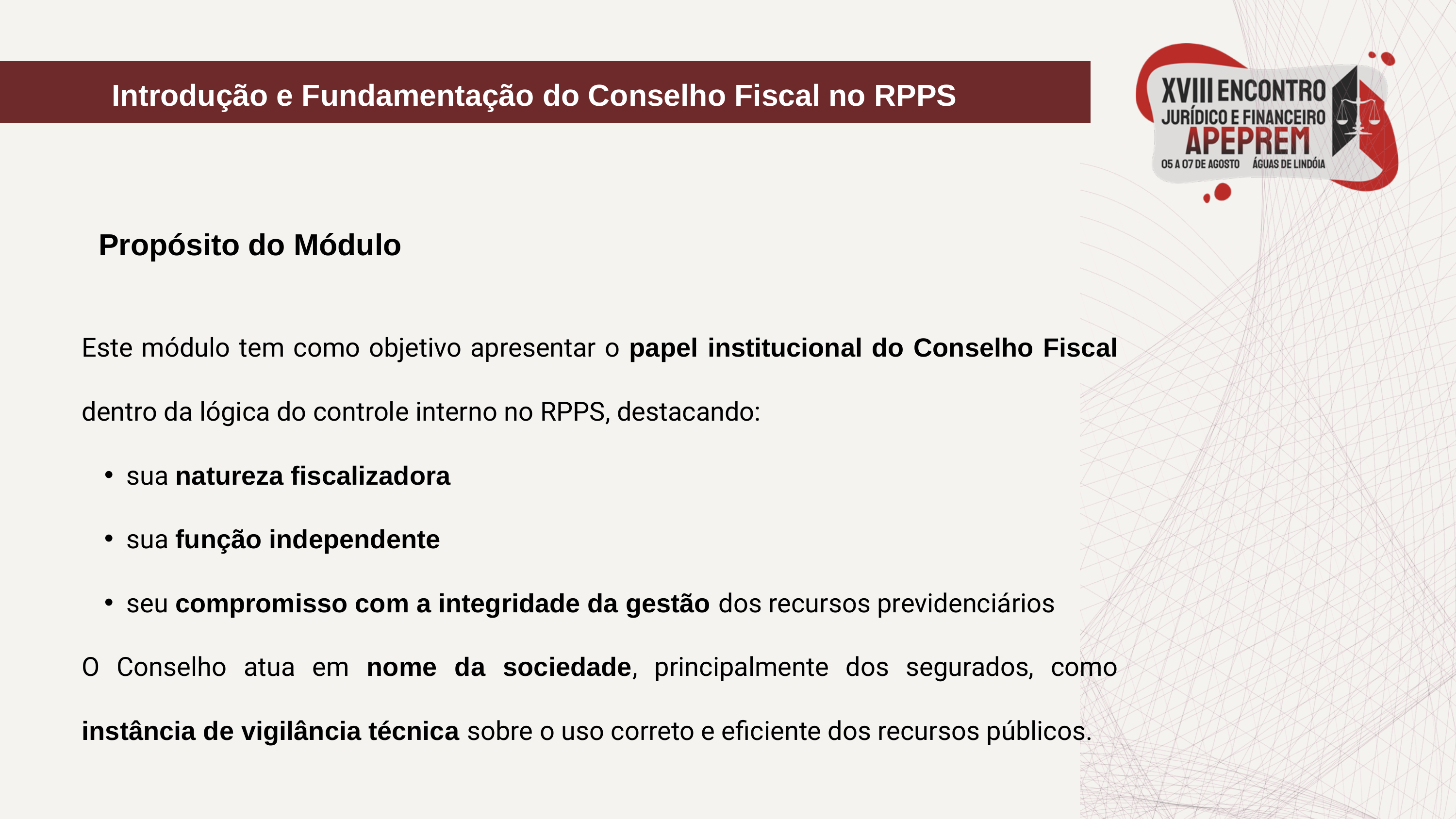

Introdução e Fundamentação do Conselho Fiscal no RPPS
Propósito do Módulo
Este módulo tem como objetivo apresentar o papel institucional do Conselho Fiscal dentro da lógica do controle interno no RPPS, destacando:
sua natureza fiscalizadora
sua função independente
seu compromisso com a integridade da gestão dos recursos previdenciários
O Conselho atua em nome da sociedade, principalmente dos segurados, como instância de vigilância técnica sobre o uso correto e eficiente dos recursos públicos.